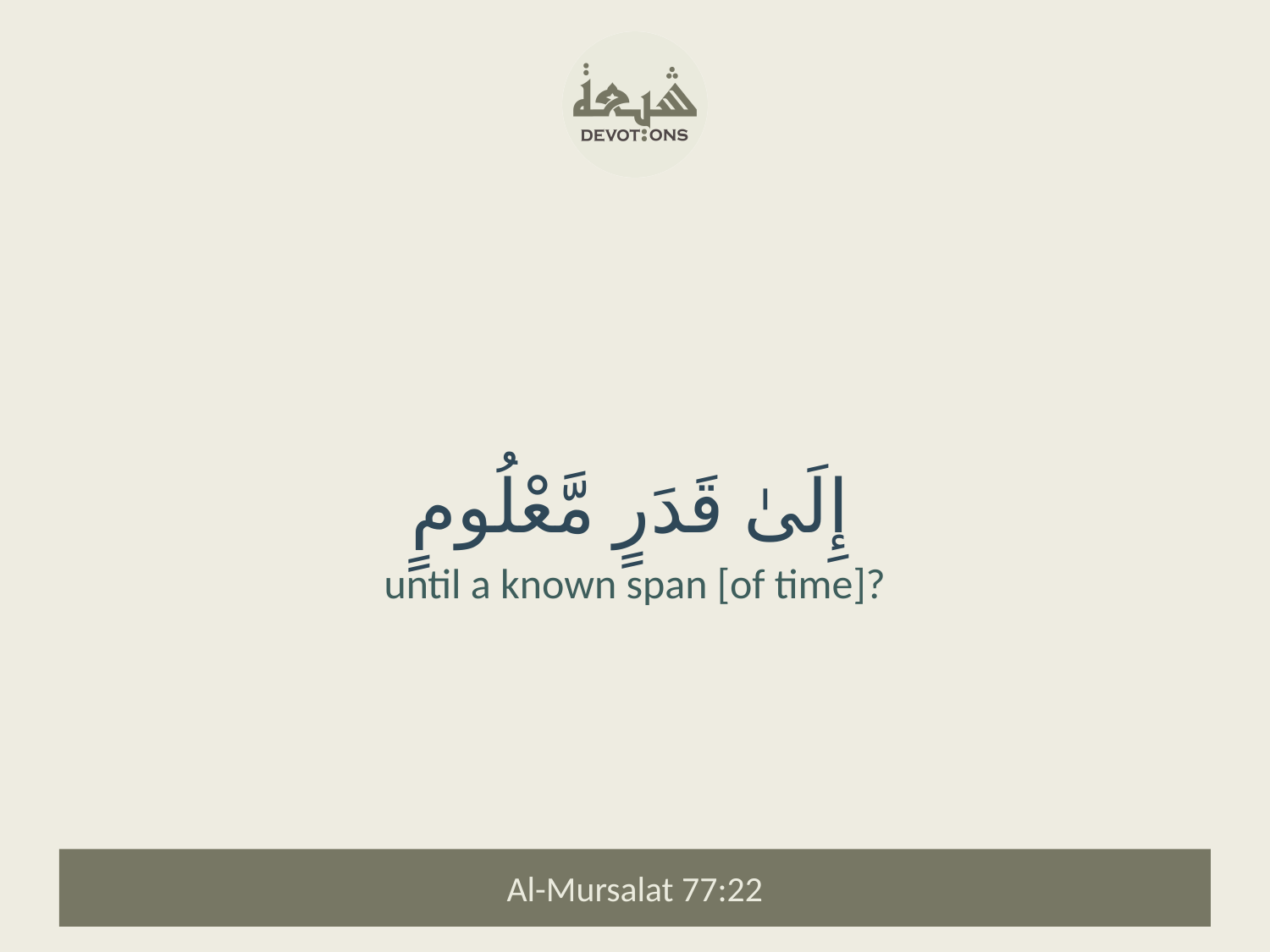

إِلَىٰ قَدَرٍ مَّعْلُومٍ
until a known span [of time]?
Al-Mursalat 77:22